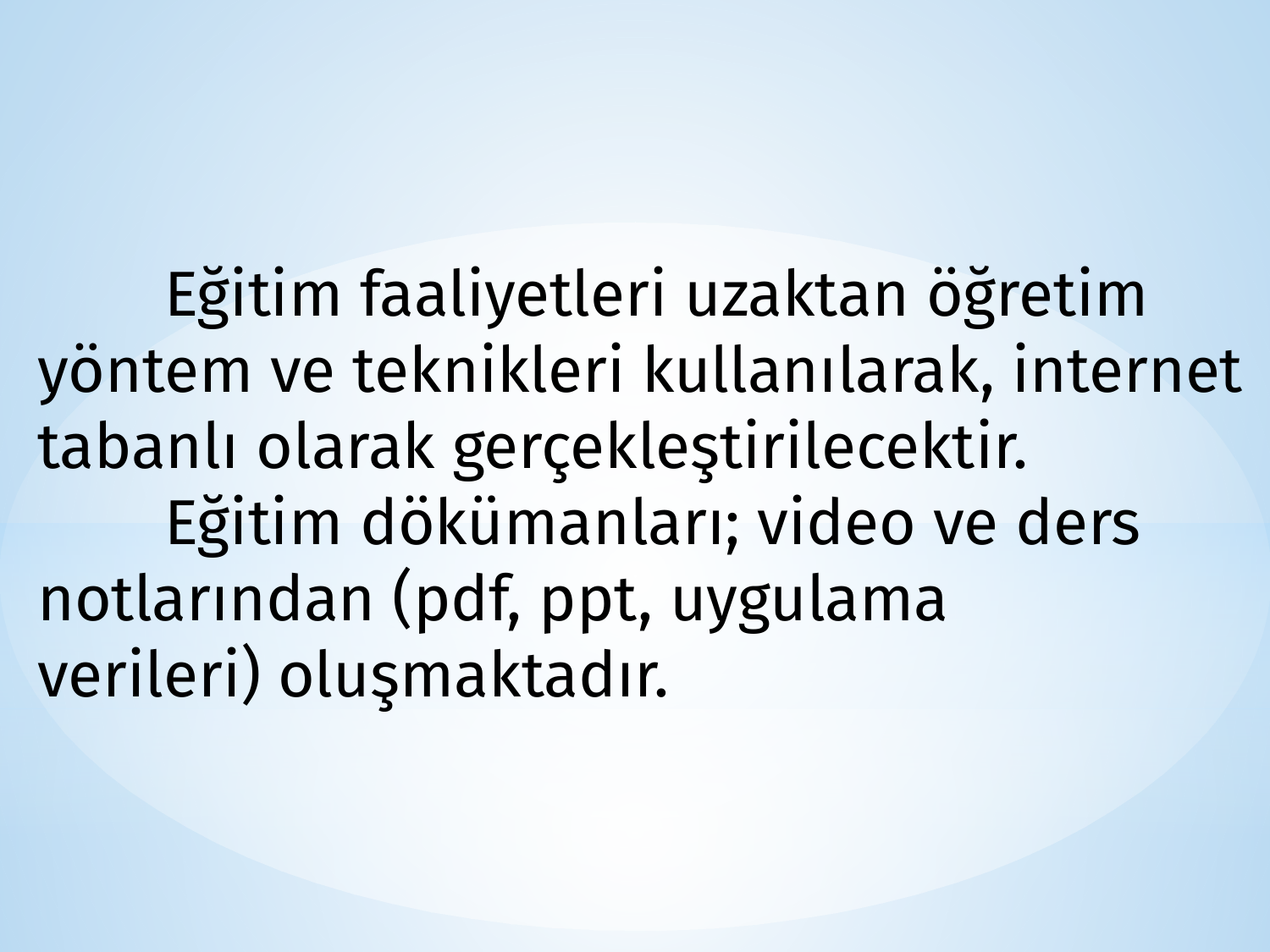

Eğitim faaliyetleri uzaktan öğretim yöntem ve teknikleri kullanılarak, internet tabanlı olarak gerçekleştirilecektir.
	Eğitim dökümanları; video ve ders notlarından (pdf, ppt, uygulama verileri) oluşmaktadır.